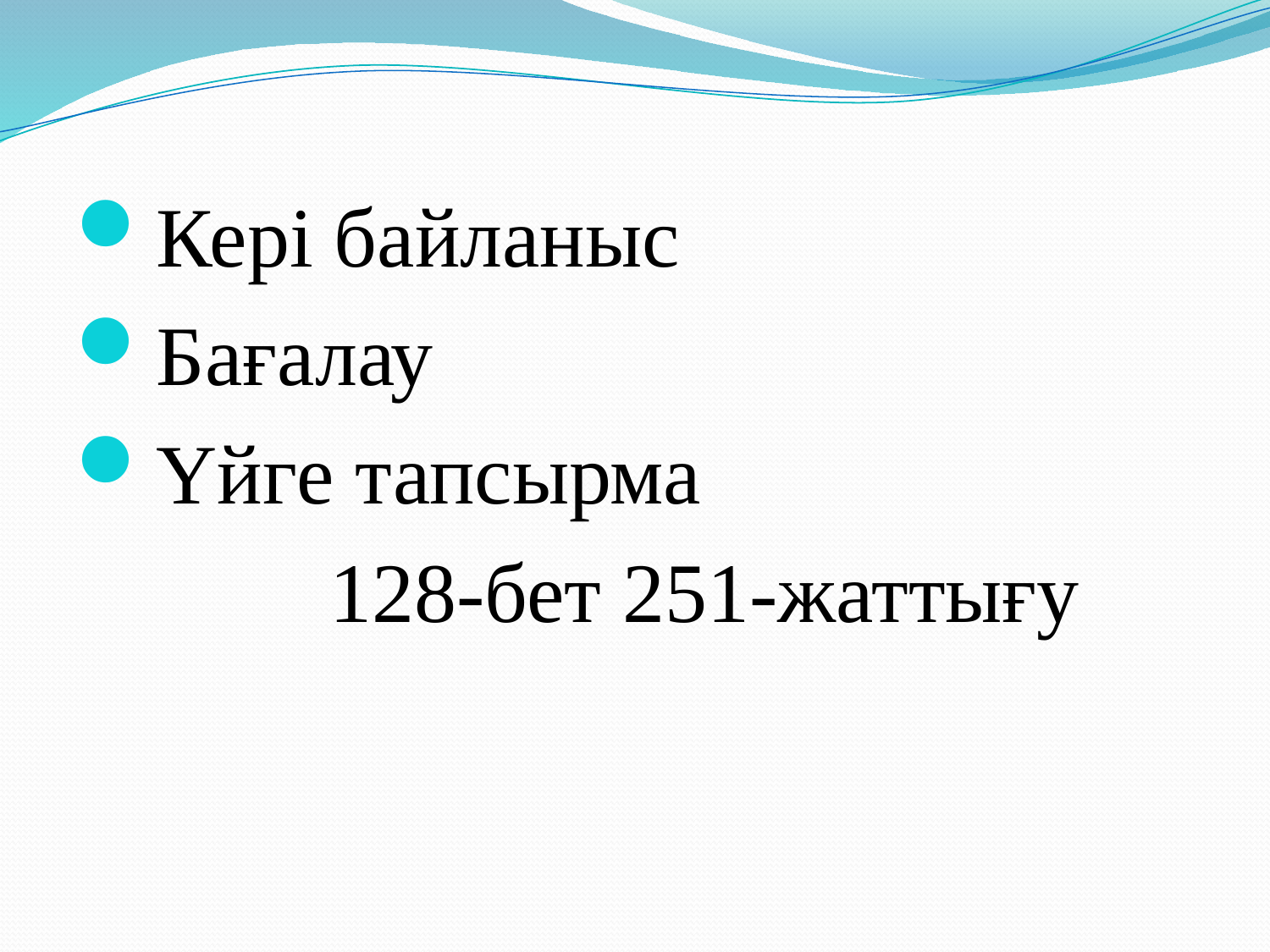

Кері байланыс
Бағалау
Үйге тапсырма
            128-бет 251-жаттығу